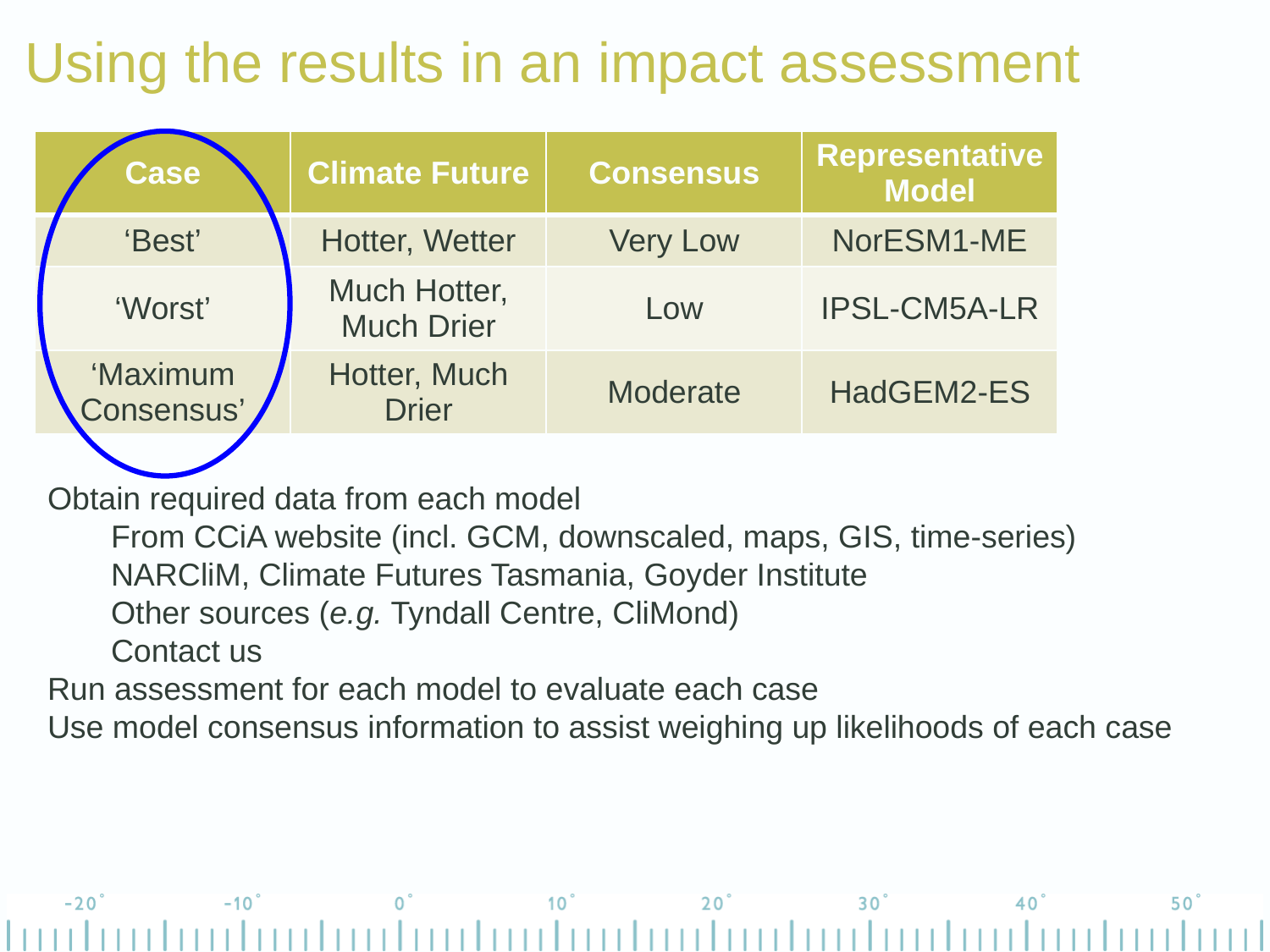

Using the results in an impact assessment
| Case | Climate Future | Consensus | Representative Model |
| --- | --- | --- | --- |
| ‘Best’ | Hotter, Wetter | Very Low | NorESM1-ME |
| ‘Worst’ | Much Hotter, Much Drier | Low | IPSL-CM5A-LR |
| ‘Maximum Consensus’ | Hotter, Much Drier | Moderate | HadGEM2-ES |

Obtain required data from each model
From CCiA website (incl. GCM, downscaled, maps, GIS, time-series)
NARCliM, Climate Futures Tasmania, Goyder Institute
Other sources (e.g. Tyndall Centre, CliMond)
Contact us
Run assessment for each model to evaluate each case
Use model consensus information to assist weighing up likelihoods of each case